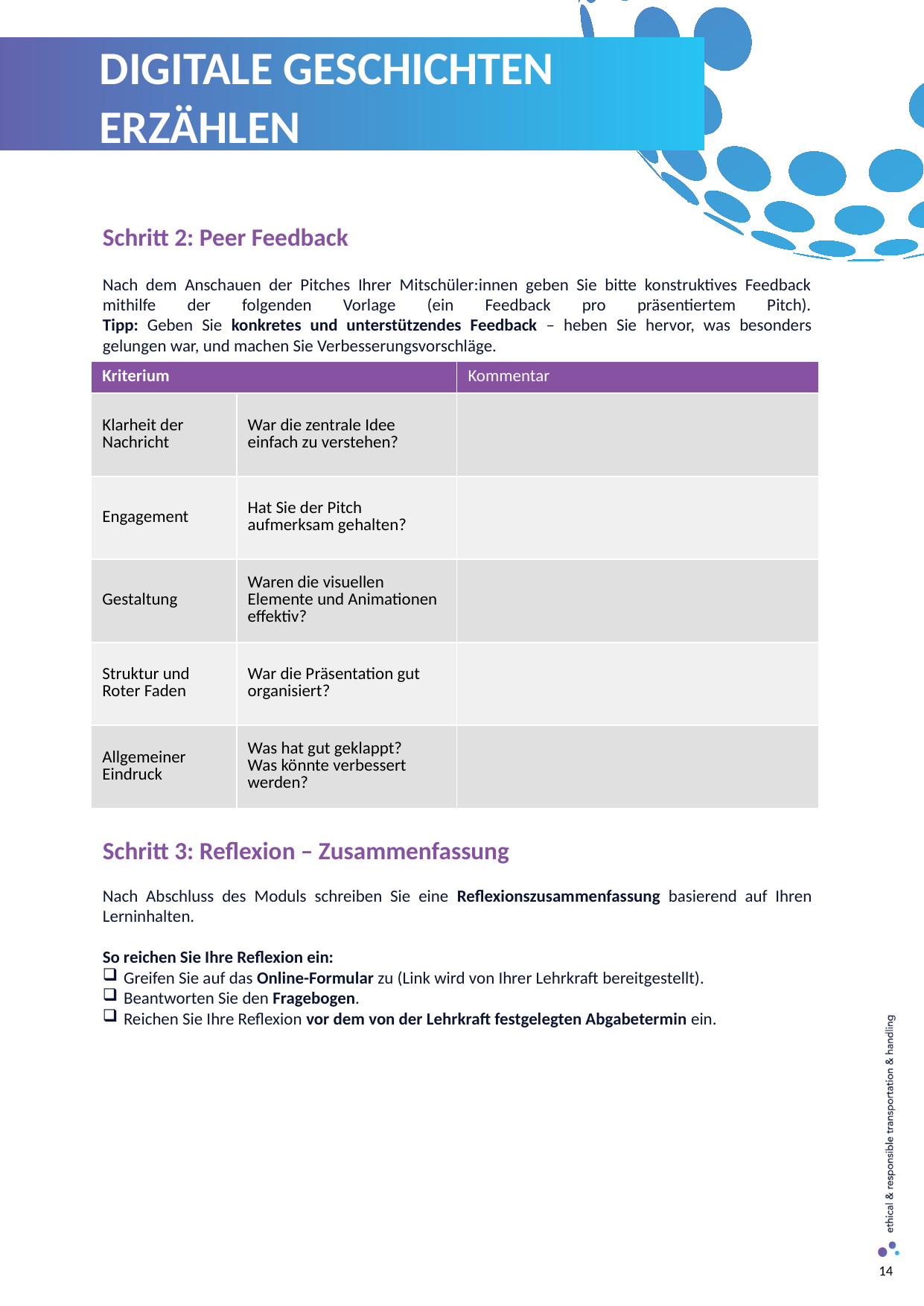

DIGITALE GESCHICHTEN ERZÄHLEN

Schritt 2: Peer Feedback

Nach dem Anschauen der Pitches Ihrer Mitschüler:innen geben Sie bitte konstruktives Feedback mithilfe der folgenden Vorlage (ein Feedback pro präsentiertem Pitch).
Tipp: Geben Sie konkretes und unterstützendes Feedback – heben Sie hervor, was besonders gelungen war, und machen Sie Verbesserungsvorschläge.

Schritt 3: Reflexion – Zusammenfassung

Nach Abschluss des Moduls schreiben Sie eine Reflexionszusammenfassung basierend auf Ihren Lerninhalten.

So reichen Sie Ihre Reflexion ein:
Greifen Sie auf das Online-Formular zu (Link wird von Ihrer Lehrkraft bereitgestellt).
Beantworten Sie den Fragebogen.
Reichen Sie Ihre Reflexion vor dem von der Lehrkraft festgelegten Abgabetermin ein.

| Kriterium |  | Kommentar |
| --- | --- | --- |
| Klarheit der Nachricht​ | War die zentrale Idee einfach zu verstehen?​ |  |
| Engagement​ | Hat Sie der Pitch aufmerksam gehalten?​ |  |
| Gestaltung​ | Waren die visuellen Elemente und Animationen effektiv?​ |  |
| Struktur und Roter Faden​ | War die Präsentation gut organisiert?​ |  |
| Allgemeiner Eindruck​ | Was hat gut geklappt? ​ Was könnte verbessert werden?​ |  |
14